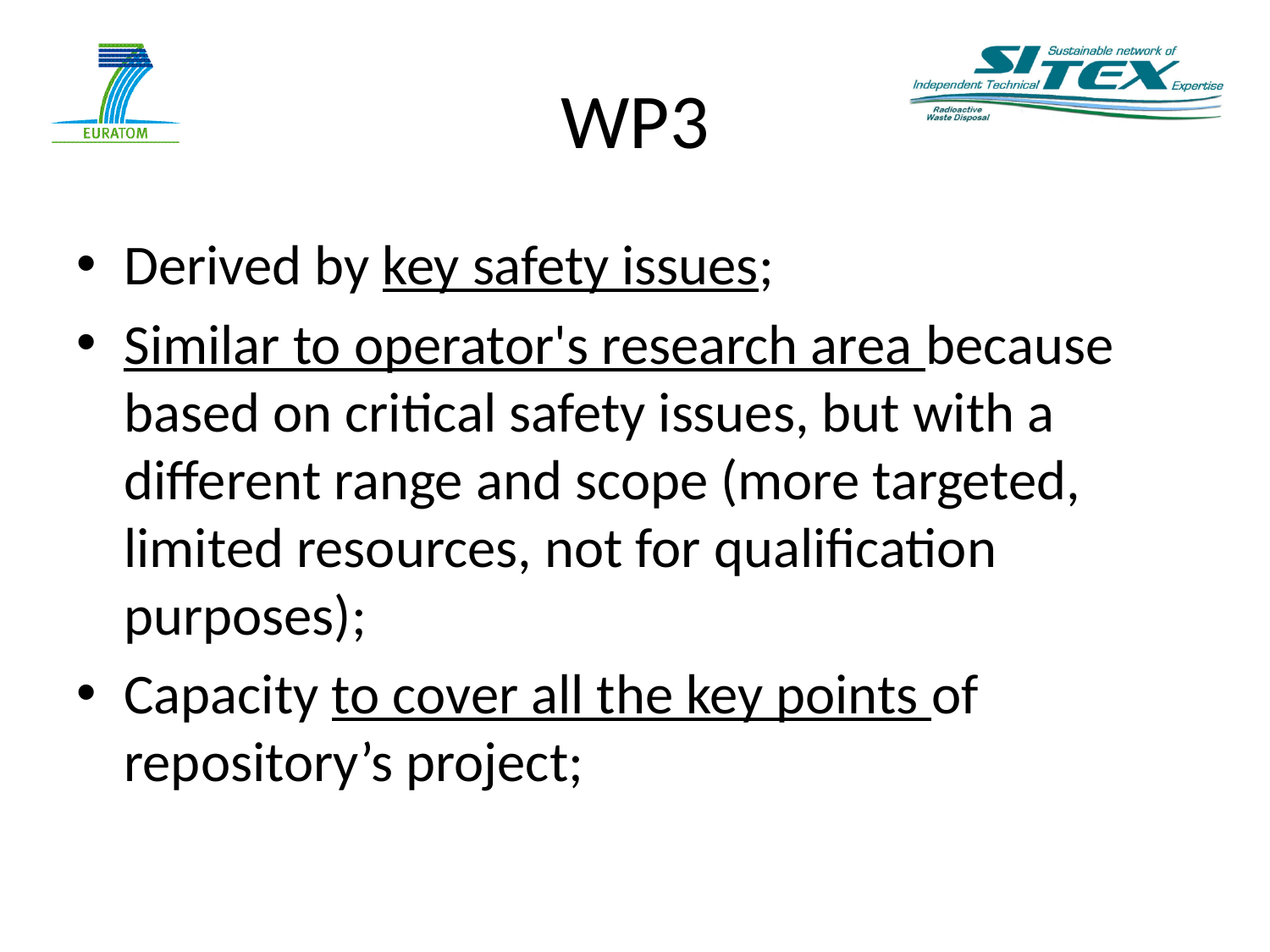

# WP3
Derived by key safety issues;
Similar to operator's research area because based on critical safety issues, but with a different range and scope (more targeted, limited resources, not for qualification purposes);
Capacity to cover all the key points of repository’s project;